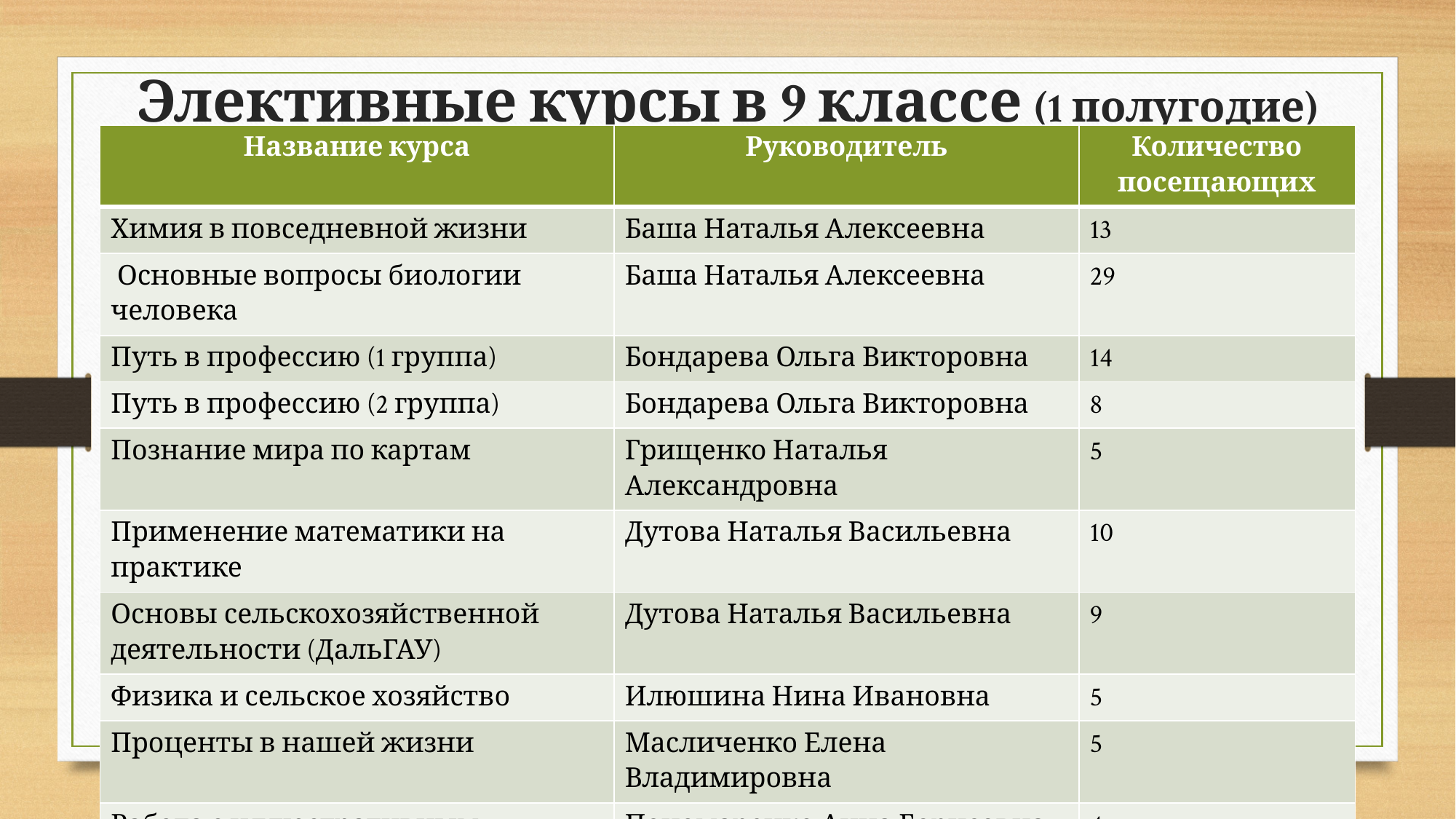

# Элективные курсы в 9 классе (1 полугодие)
| Название курса | Руководитель | Количество посещающих |
| --- | --- | --- |
| Химия в повседневной жизни | Баша Наталья Алексеевна | 13 |
| Основные вопросы биологии человека | Баша Наталья Алексеевна | 29 |
| Путь в профессию (1 группа) | Бондарева Ольга Викторовна | 14 |
| Путь в профессию (2 группа) | Бондарева Ольга Викторовна | 8 |
| Познание мира по картам | Грищенко Наталья Александровна | 5 |
| Применение математики на практике | Дутова Наталья Васильевна | 10 |
| Основы сельскохозяйственной деятельности (ДальГАУ) | Дутова Наталья Васильевна | 9 |
| Физика и сельское хозяйство | Илюшина Нина Ивановна | 5 |
| Проценты в нашей жизни | Масличенко Елена Владимировна | 5 |
| Работа с иллюстративным материалом | Пономаренко Анна Борисовна | 4 |
| Главные вопросы экономики | Пономаренко Анна Борисовна | 6 |
| Практическая орфография | Саржева Татьяна Сергеевна | 6 |